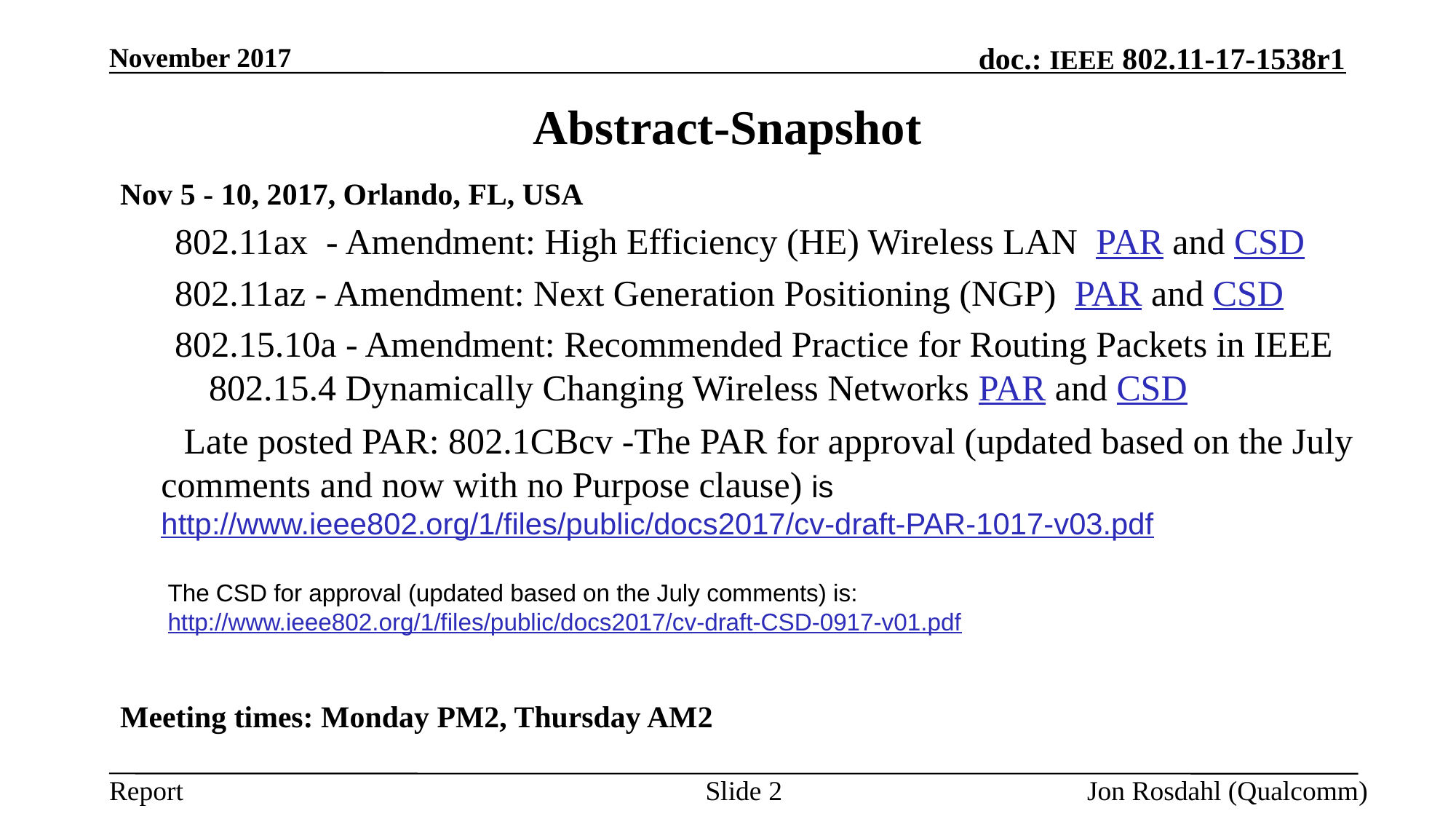

November 2017
# Abstract-Snapshot
Nov 5 - 10, 2017, Orlando, FL, USA
802.11ax  - Amendment: High Efficiency (HE) Wireless LAN  PAR and CSD
802.11az - Amendment: Next Generation Positioning (NGP)  PAR and CSD
802.15.10a - Amendment: Recommended Practice for Routing Packets in IEEE 802.15.4 Dynamically Changing Wireless Networks PAR and CSD
       Late posted PAR: 802.1CBcv -The PAR for approval (updated based on the July comments and now with no Purpose clause) is http://www.ieee802.org/1/files/public/docs2017/cv-draft-PAR-1017-v03.pdf

The CSD for approval (updated based on the July comments) is: http://www.ieee802.org/1/files/public/docs2017/cv-draft-CSD-0917-v01.pdf

Meeting times: Monday PM2, Thursday AM2
Slide 2
Jon Rosdahl (Qualcomm)